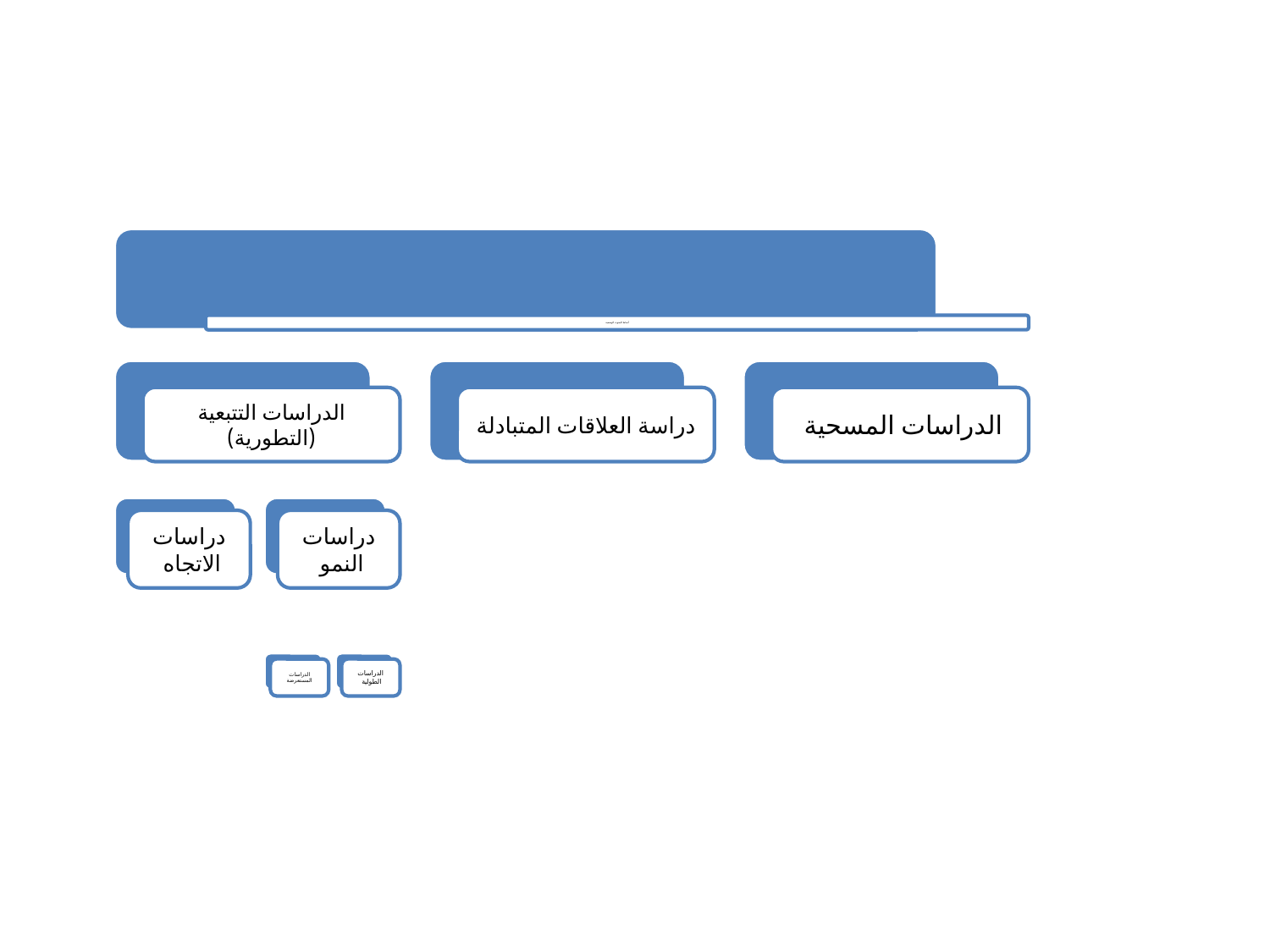

أنماط البحوث الوصفية
الدراسات التتبعية (التطورية)
الدراسات المسحية
دراسات النمو
الدراسات المستعرضة
الدراسات الطولية